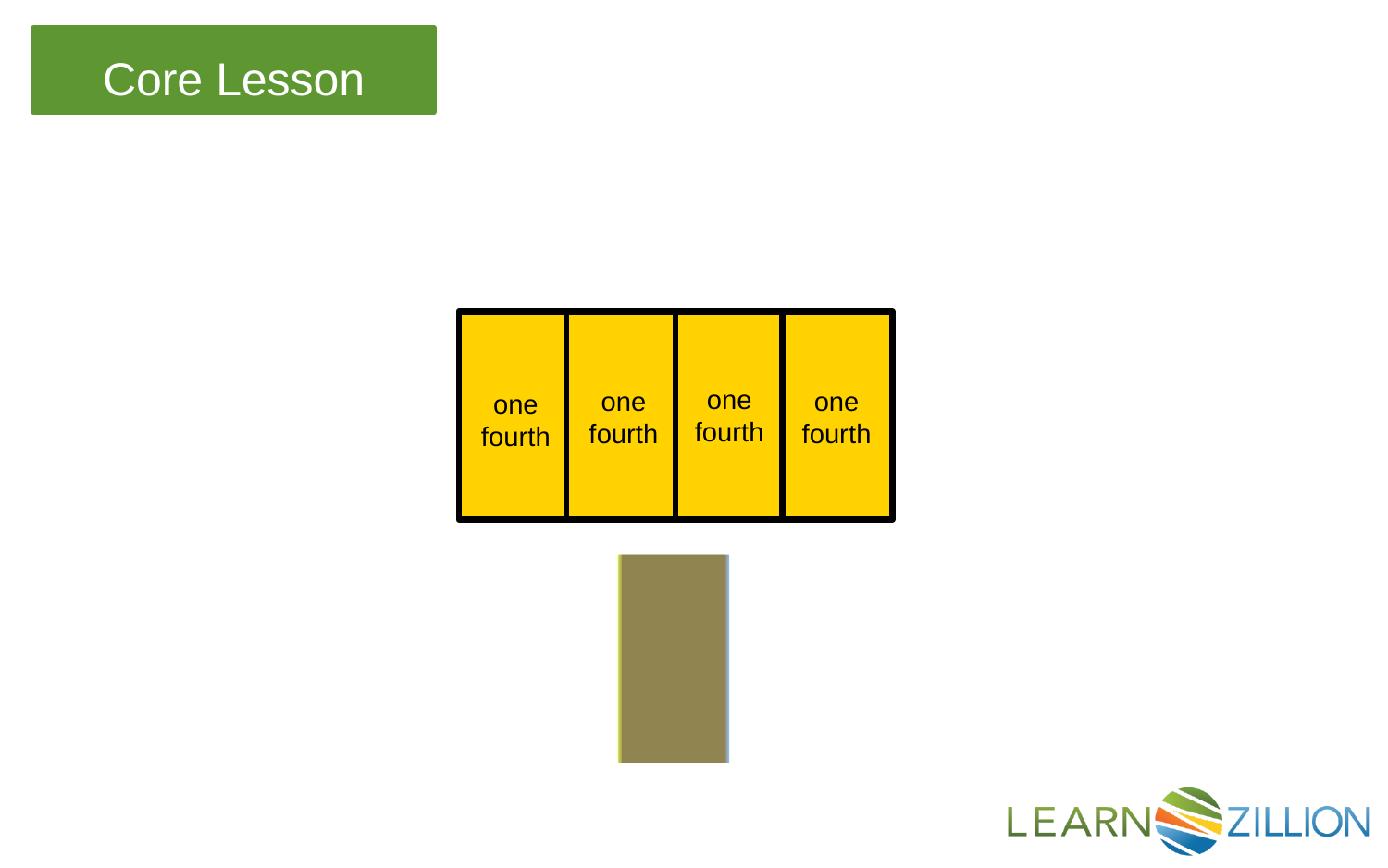

one fourth
one fourth
one fourth
one fourth

one fourth
one fourth
one fourth
one fourth